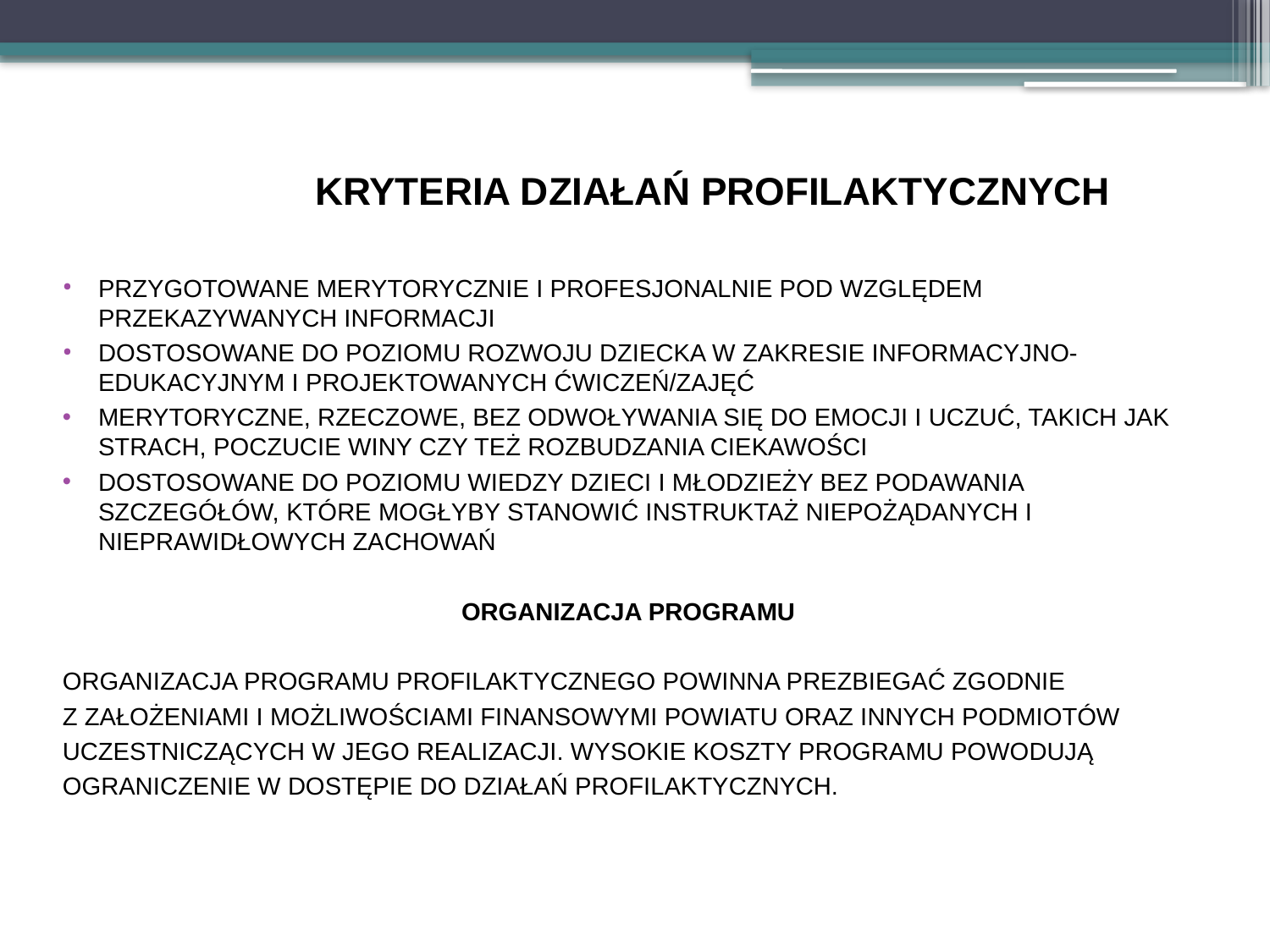

# KRYTERIA DZIAŁAŃ PROFILAKTYCZNYCH
PRZYGOTOWANE MERYTORYCZNIE I PROFESJONALNIE POD WZGLĘDEM PRZEKAZYWANYCH INFORMACJI
DOSTOSOWANE DO POZIOMU ROZWOJU DZIECKA W ZAKRESIE INFORMACYJNO-EDUKACYJNYM I PROJEKTOWANYCH ĆWICZEŃ/ZAJĘĆ
MERYTORYCZNE, RZECZOWE, BEZ ODWOŁYWANIA SIĘ DO EMOCJI I UCZUĆ, TAKICH JAK STRACH, POCZUCIE WINY CZY TEŻ ROZBUDZANIA CIEKAWOŚCI
DOSTOSOWANE DO POZIOMU WIEDZY DZIECI I MŁODZIEŻY BEZ PODAWANIA SZCZEGÓŁÓW, KTÓRE MOGŁYBY STANOWIĆ INSTRUKTAŻ NIEPOŻĄDANYCH I NIEPRAWIDŁOWYCH ZACHOWAŃ

ORGANIZACJA PROGRAMU

ORGANIZACJA PROGRAMU PROFILAKTYCZNEGO POWINNA PREZBIEGAĆ ZGODNIE
Z ZAŁOŻENIAMI I MOŻLIWOŚCIAMI FINANSOWYMI POWIATU ORAZ INNYCH PODMIOTÓW
UCZESTNICZĄCYCH W JEGO REALIZACJI. WYSOKIE KOSZTY PROGRAMU POWODUJĄ
OGRANICZENIE W DOSTĘPIE DO DZIAŁAŃ PROFILAKTYCZNYCH.